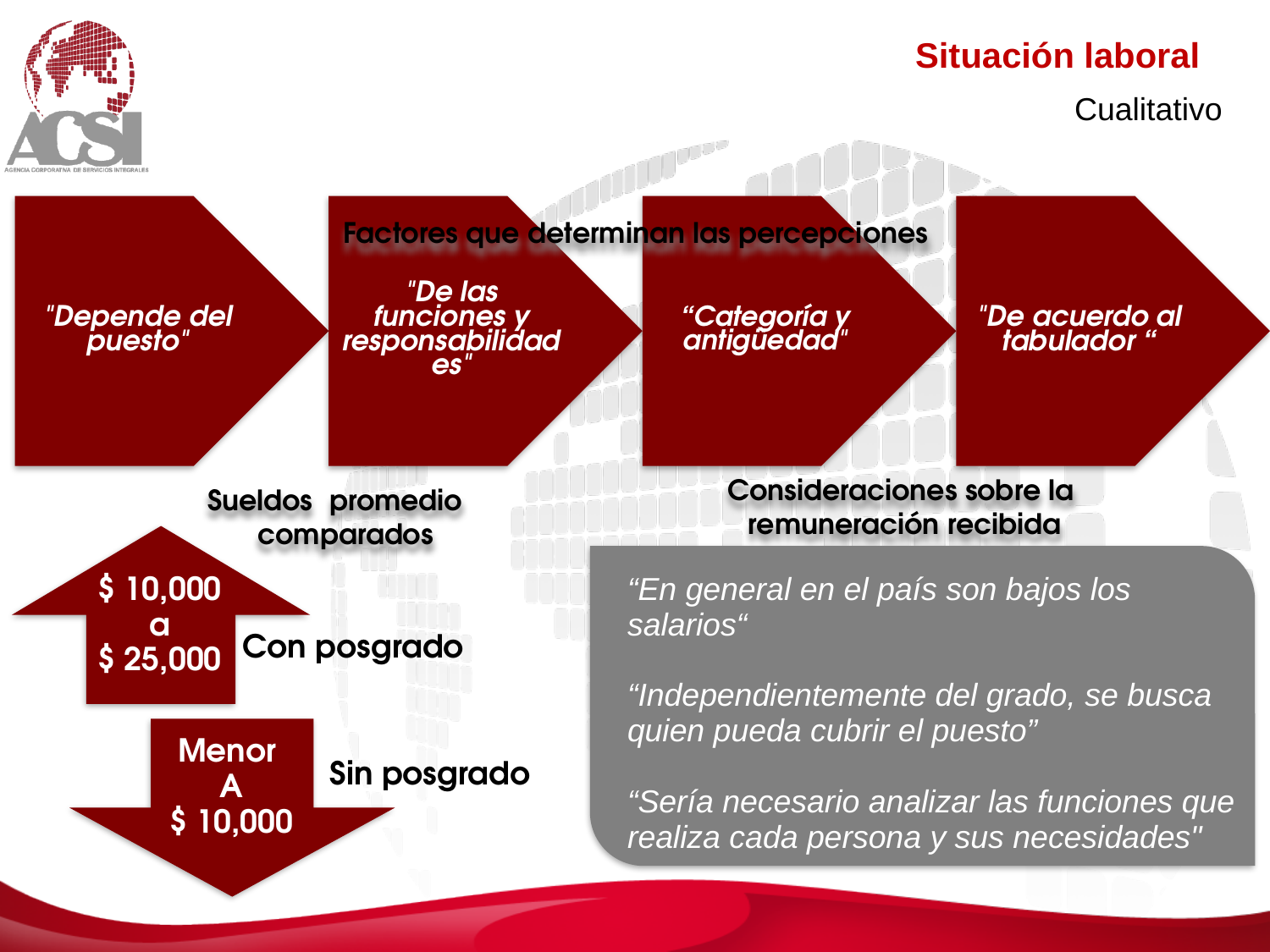

Situación laboral
Cualitativo
"Depende del puesto"
"De las funciones y responsabilidades"
“Categoría y antigüedad"
"De acuerdo al tabulador “
Factores que determinan las percepciones
Consideraciones sobre la
remuneración recibida
Sueldos promedio comparados
Con posgrado
Sin posgrado
$ 10,000
 a
$ 25,000
Menor
A
$ 10,000

“En general en el país son bajos los salarios“

“Independientemente del grado, se busca quien pueda cubrir el puesto”

“Sería necesario analizar las funciones que realiza cada persona y sus necesidades"